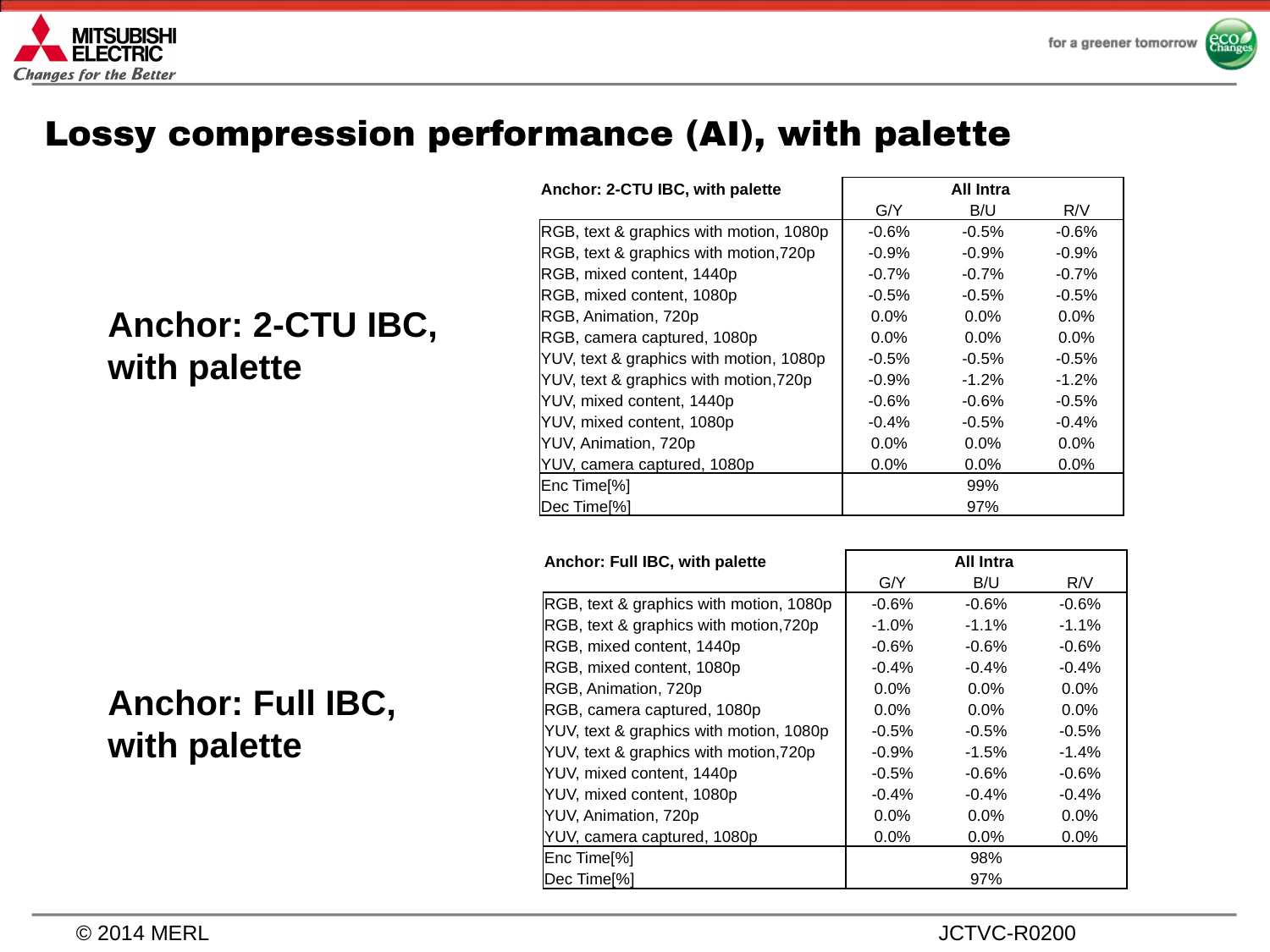

# Lossy compression performance (AI), with palette
| Anchor: 2-CTU IBC, with palette | All Intra |  |  |
| --- | --- | --- | --- |
|  | G/Y | B/U | R/V |
| RGB, text & graphics with motion, 1080p | -0.6% | -0.5% | -0.6% |
| RGB, text & graphics with motion,720p | -0.9% | -0.9% | -0.9% |
| RGB, mixed content, 1440p | -0.7% | -0.7% | -0.7% |
| RGB, mixed content, 1080p | -0.5% | -0.5% | -0.5% |
| RGB, Animation, 720p | 0.0% | 0.0% | 0.0% |
| RGB, camera captured, 1080p | 0.0% | 0.0% | 0.0% |
| YUV, text & graphics with motion, 1080p | -0.5% | -0.5% | -0.5% |
| YUV, text & graphics with motion,720p | -0.9% | -1.2% | -1.2% |
| YUV, mixed content, 1440p | -0.6% | -0.6% | -0.5% |
| YUV, mixed content, 1080p | -0.4% | -0.5% | -0.4% |
| YUV, Animation, 720p | 0.0% | 0.0% | 0.0% |
| YUV, camera captured, 1080p | 0.0% | 0.0% | 0.0% |
| Enc Time[%] | 99% |  |  |
| Dec Time[%] | 97% |  |  |
Anchor: 2-CTU IBC, with palette
| Anchor: Full IBC, with palette | All Intra |  |  |
| --- | --- | --- | --- |
|  | G/Y | B/U | R/V |
| RGB, text & graphics with motion, 1080p | -0.6% | -0.6% | -0.6% |
| RGB, text & graphics with motion,720p | -1.0% | -1.1% | -1.1% |
| RGB, mixed content, 1440p | -0.6% | -0.6% | -0.6% |
| RGB, mixed content, 1080p | -0.4% | -0.4% | -0.4% |
| RGB, Animation, 720p | 0.0% | 0.0% | 0.0% |
| RGB, camera captured, 1080p | 0.0% | 0.0% | 0.0% |
| YUV, text & graphics with motion, 1080p | -0.5% | -0.5% | -0.5% |
| YUV, text & graphics with motion,720p | -0.9% | -1.5% | -1.4% |
| YUV, mixed content, 1440p | -0.5% | -0.6% | -0.6% |
| YUV, mixed content, 1080p | -0.4% | -0.4% | -0.4% |
| YUV, Animation, 720p | 0.0% | 0.0% | 0.0% |
| YUV, camera captured, 1080p | 0.0% | 0.0% | 0.0% |
| Enc Time[%] | 98% |  |  |
| Dec Time[%] | 97% |  |  |
Anchor: Full IBC, with palette